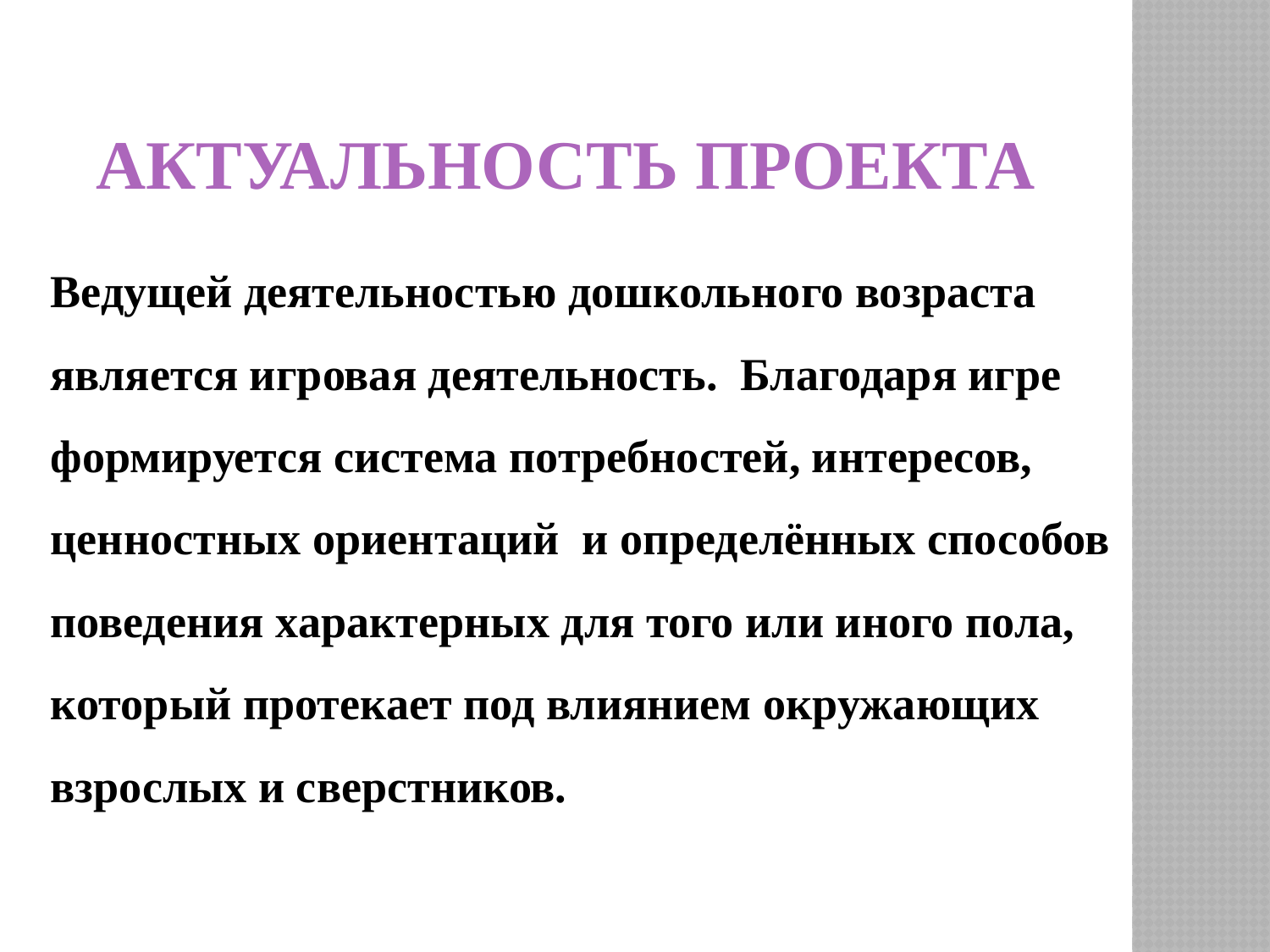

# Актуальность проекта
Ведущей деятельностью дошкольного возраста
является игровая деятельность.  Благодаря игре формируется система потребностей, интересов,
ценностных ориентаций  и определённых способов поведения характерных для того или иного пола,
который протекает под влиянием окружающих
взрослых и сверстников.